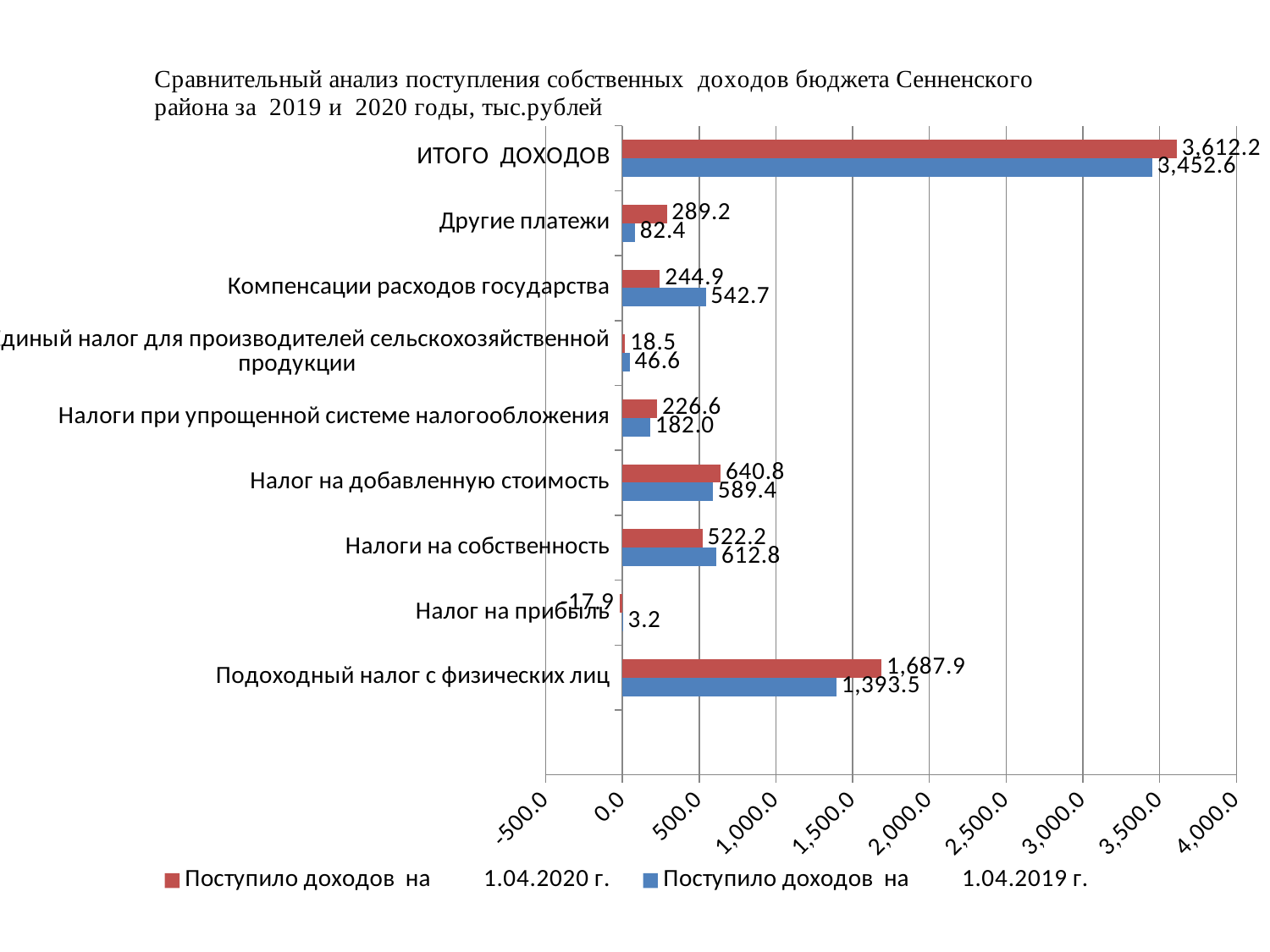

### Chart

| Category | Поступило доходов  на          1.04.2019 г.    | Поступило доходов  на          1.04.2020 г.    |
|---|---|---|
|  | None | None |
| Подоходный налог с физических лиц | 1393.5 | 1687.9 |
| Налог на прибыль | 3.2 | -17.9 |
| Налоги на собственность | 612.8 | 522.2 |
| Налог на добавленную стоимость | 589.4 | 640.8 |
| Налоги при упрощенной системе налогообложения | 182.0 | 226.6 |
| Единый налог для производителей сельскохозяйственной продукции  | 46.6 | 18.5 |
| Компенсации расходов государства | 542.7 | 244.9 |
| Другие платежи | 82.4 | 289.2 |
| ИТОГО  ДОХОДОВ | 3452.6 | 3612.2 |